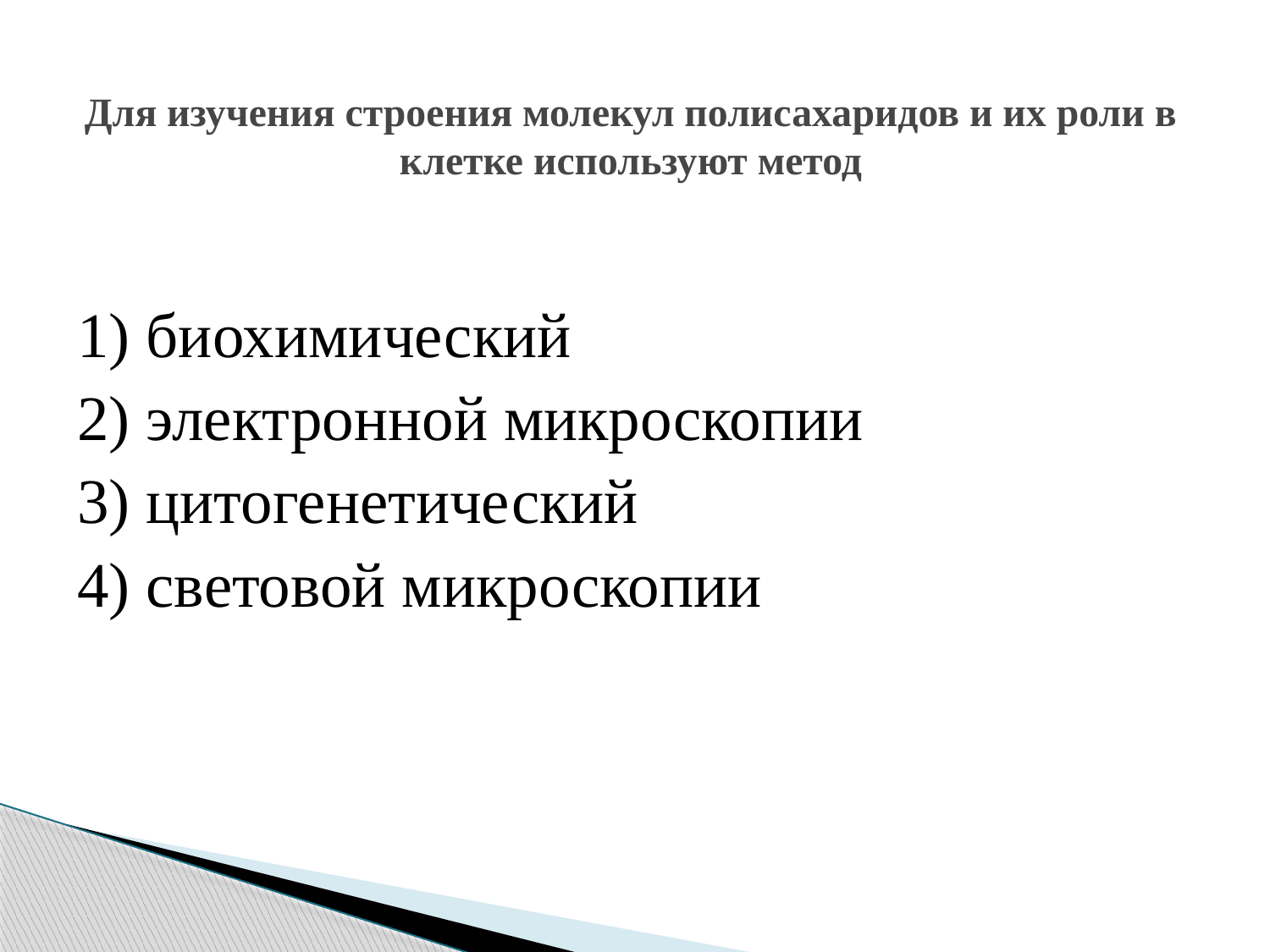

# Для изучения строения молекул полисахаридов и их роли в клетке используют метод
1) биохимический
2) электронной микроскопии
3) цитогенетический
4) световой микроскопии